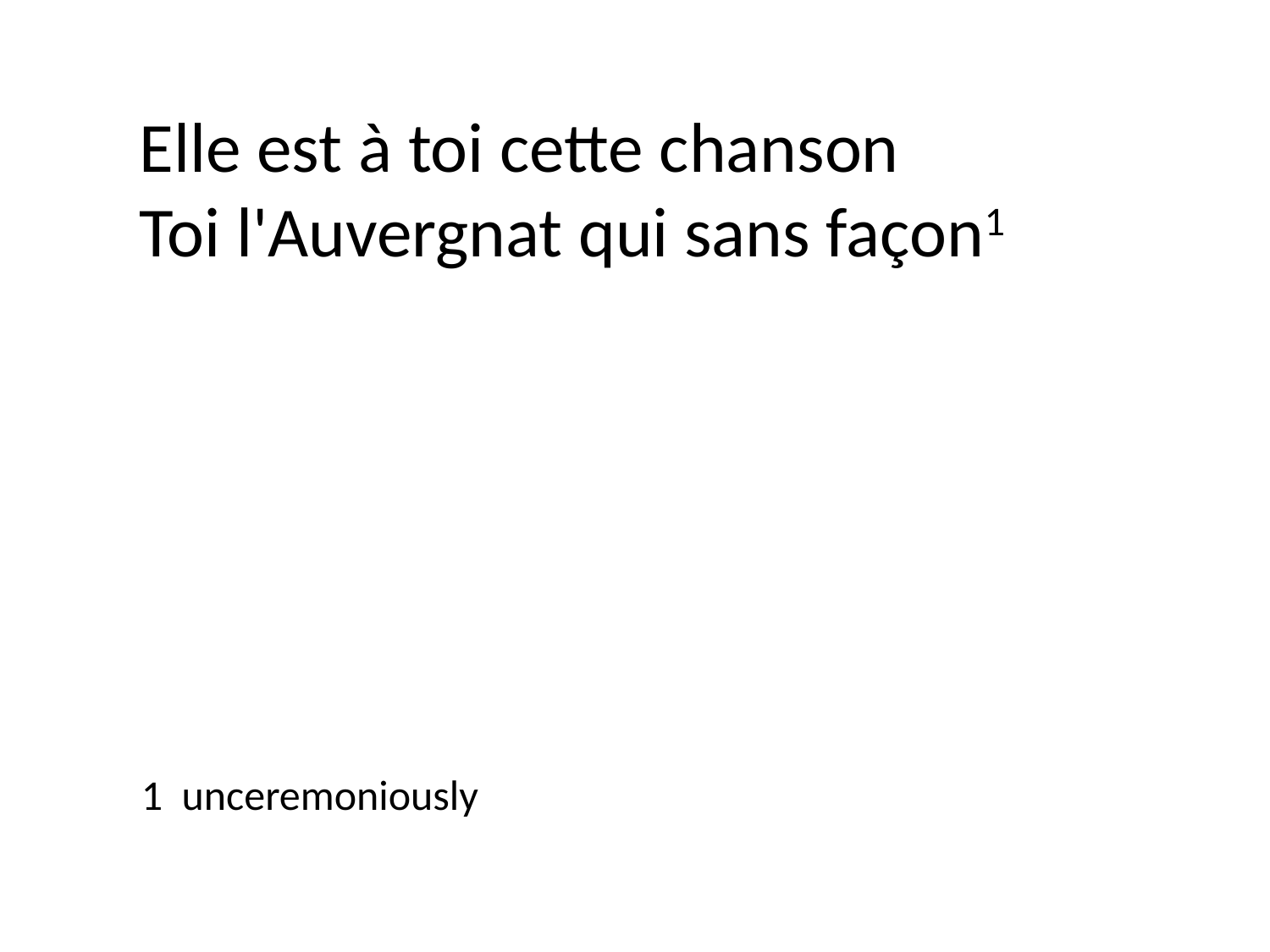

Elle est à toi cette chanson
Toi l'Auvergnat qui sans façon1
1  unceremoniously